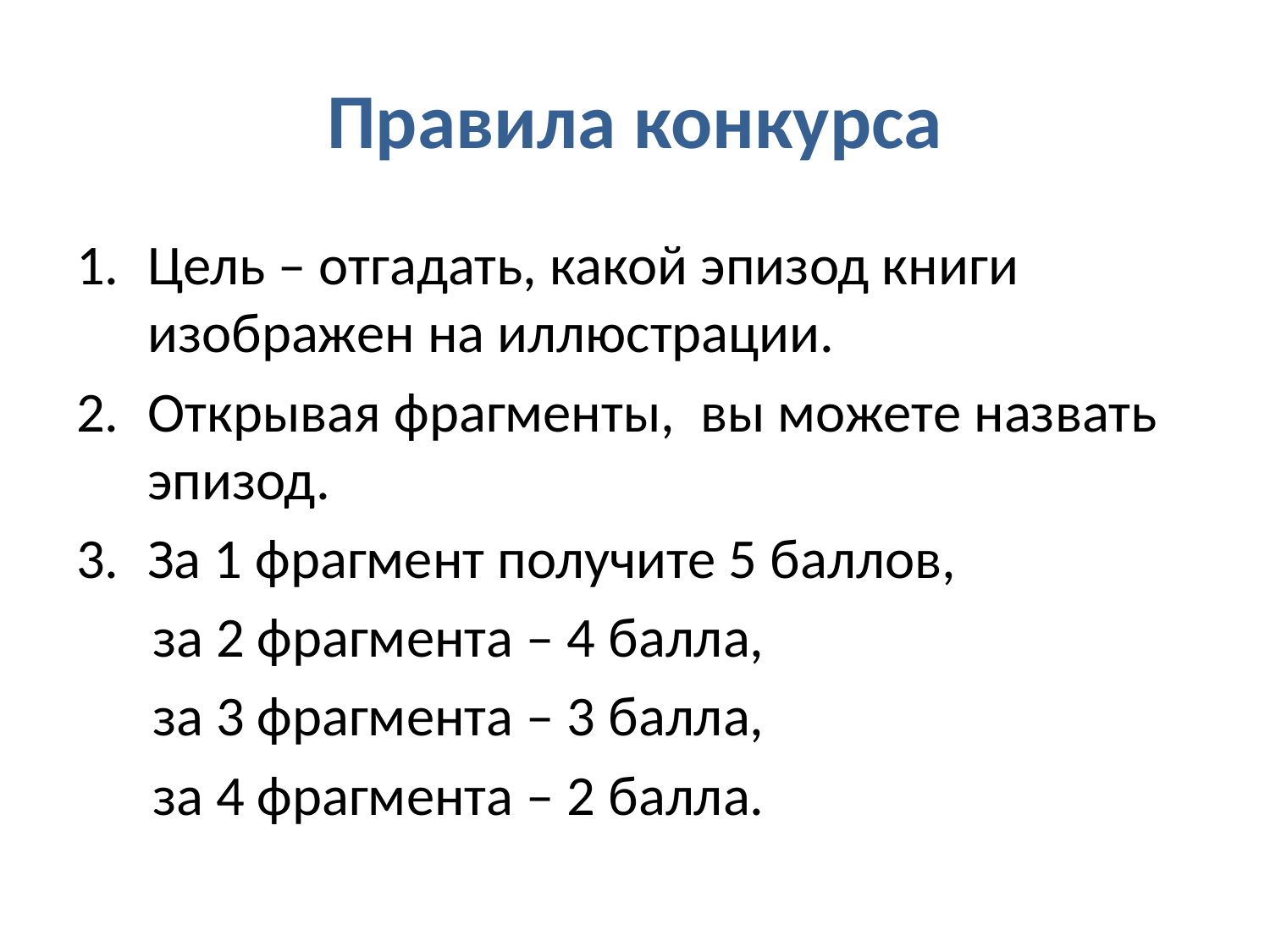

# Правила конкурса
Цель – отгадать, какой эпизод книги изображен на иллюстрации.
Открывая фрагменты,  вы можете назвать эпизод.
За 1 фрагмент получите 5 баллов,
      за 2 фрагмента – 4 балла,
      за 3 фрагмента – 3 балла,
      за 4 фрагмента – 2 балла.